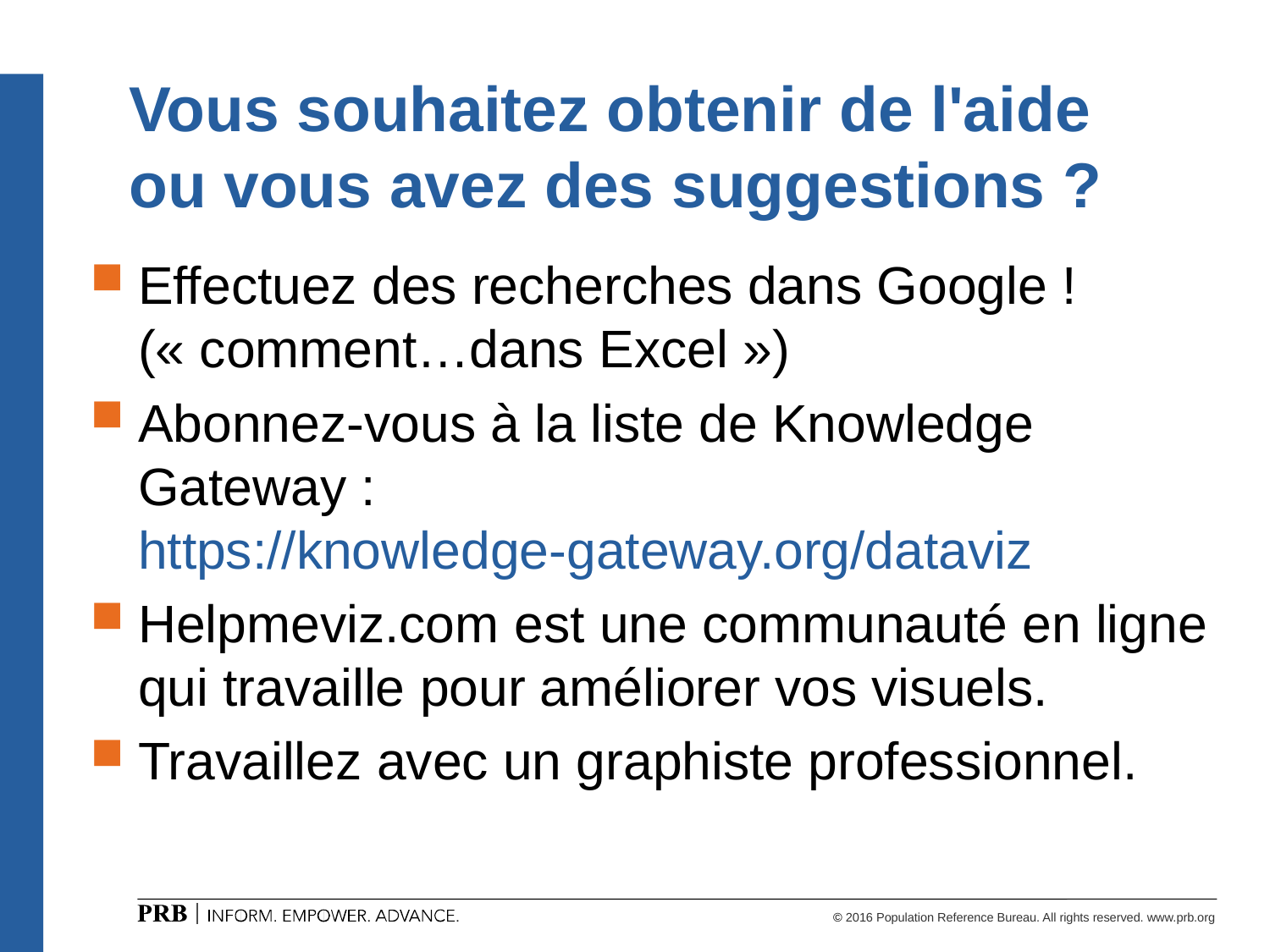

# Vous souhaitez obtenir de l'aide ou vous avez des suggestions ?
Effectuez des recherches dans Google ! (« comment…dans Excel »)
Abonnez-vous à la liste de Knowledge Gateway : https://knowledge-gateway.org/dataviz
Helpmeviz.com est une communauté en ligne qui travaille pour améliorer vos visuels.
Travaillez avec un graphiste professionnel.